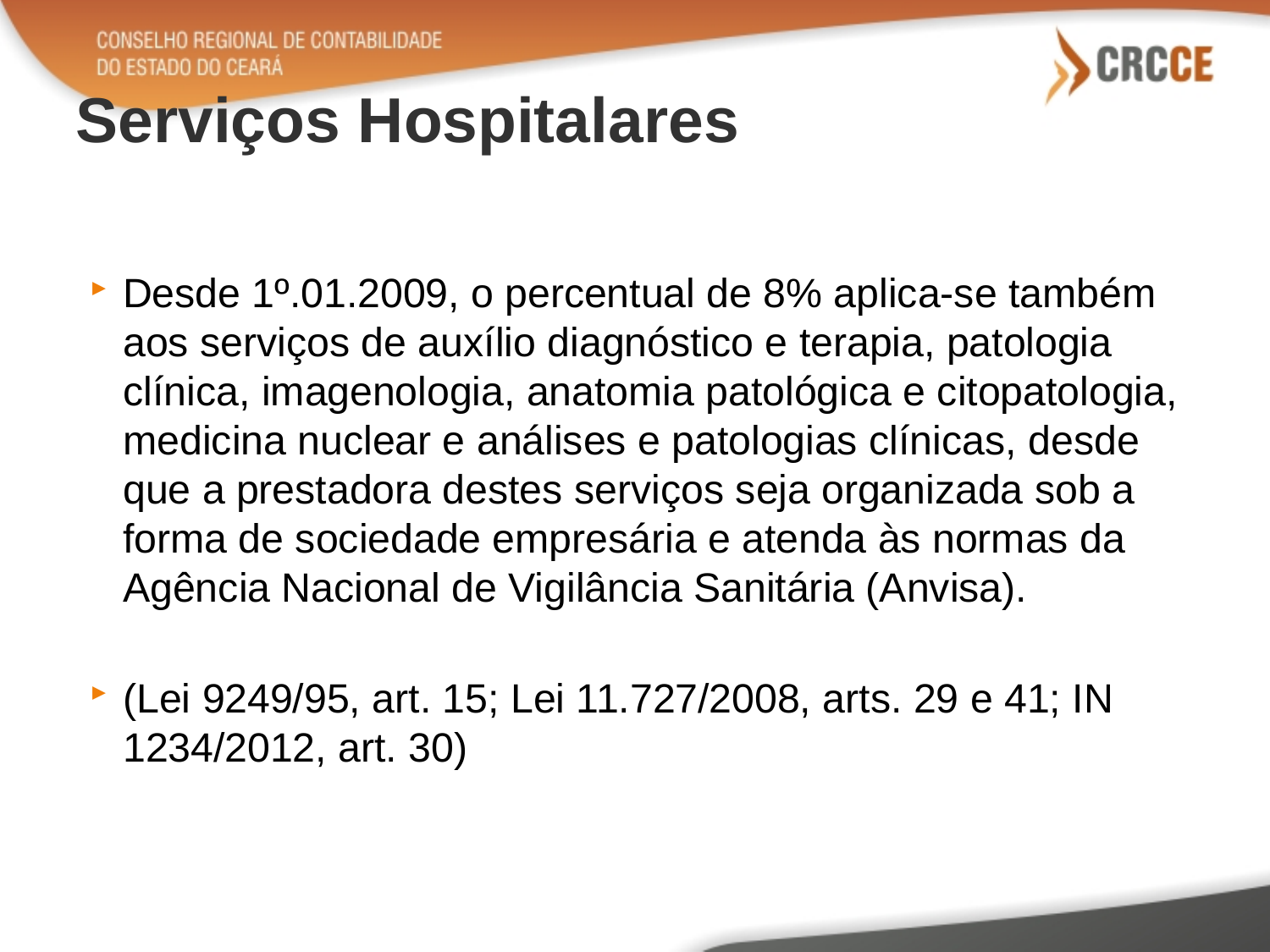

# Serviços Hospitalares

Desde 1º.01.2009, o percentual de 8% aplica-se também aos serviços de auxílio diagnóstico e terapia, patologia clínica, imagenologia, anatomia patológica e citopatologia, medicina nuclear e análises e patologias clínicas, desde que a prestadora destes serviços seja organizada sob a forma de sociedade empresária e atenda às normas da Agência Nacional de Vigilância Sanitária (Anvisa).

(Lei 9249/95, art. 15; Lei 11.727/2008, arts. 29 e 41; IN 1234/2012, art. 30)